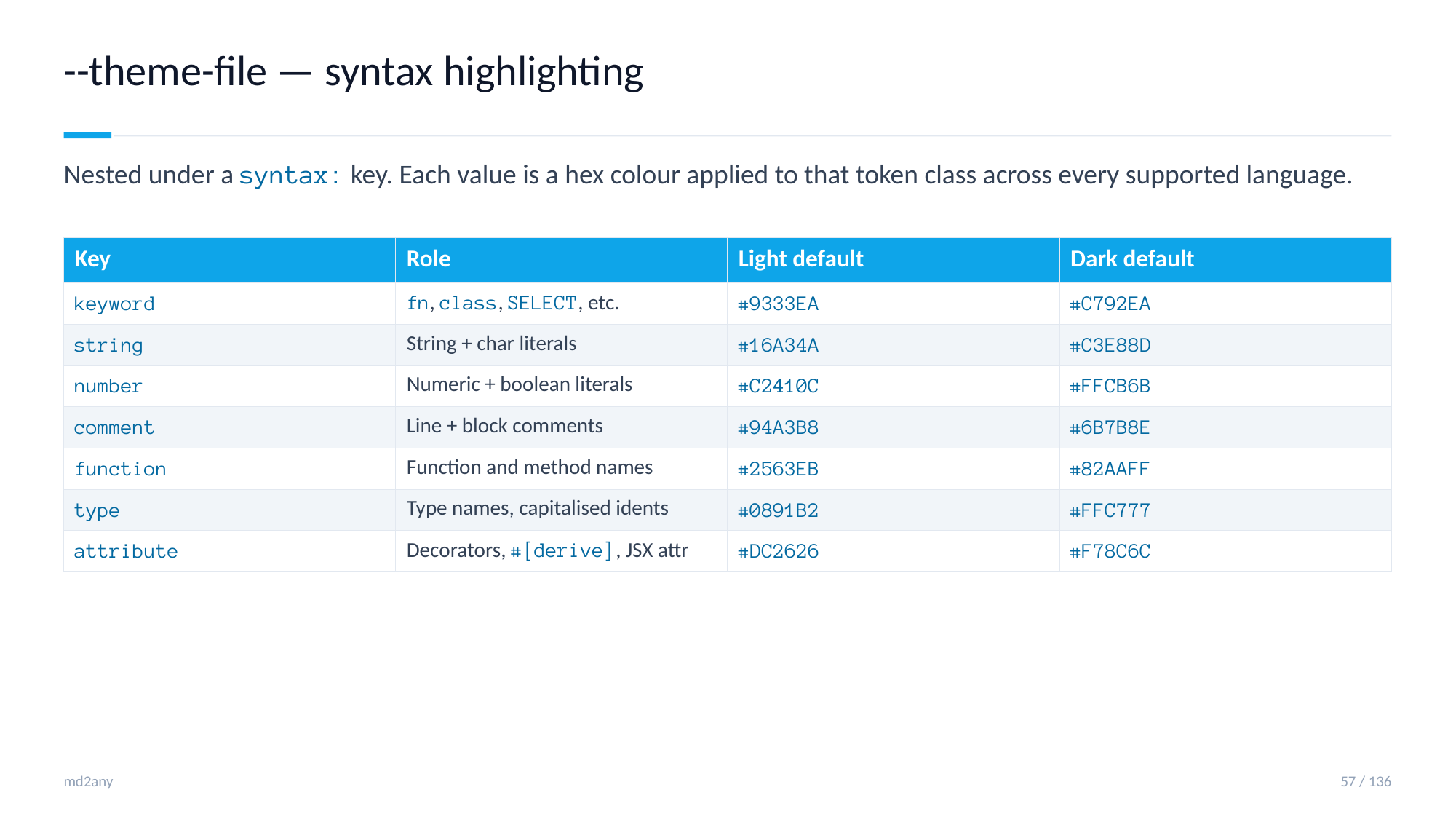

--theme-file — syntax highlighting

Nested under a syntax: key. Each value is a hex colour applied to that token class across every supported language.
| Key | Role | Light default | Dark default |
| --- | --- | --- | --- |
| keyword | fn, class, SELECT, etc. | #9333EA | #C792EA |
| string | String + char literals | #16A34A | #C3E88D |
| number | Numeric + boolean literals | #C2410C | #FFCB6B |
| comment | Line + block comments | #94A3B8 | #6B7B8E |
| function | Function and method names | #2563EB | #82AAFF |
| type | Type names, capitalised idents | #0891B2 | #FFC777 |
| attribute | Decorators, #[derive], JSX attr | #DC2626 | #F78C6C |
md2any
57 / 136